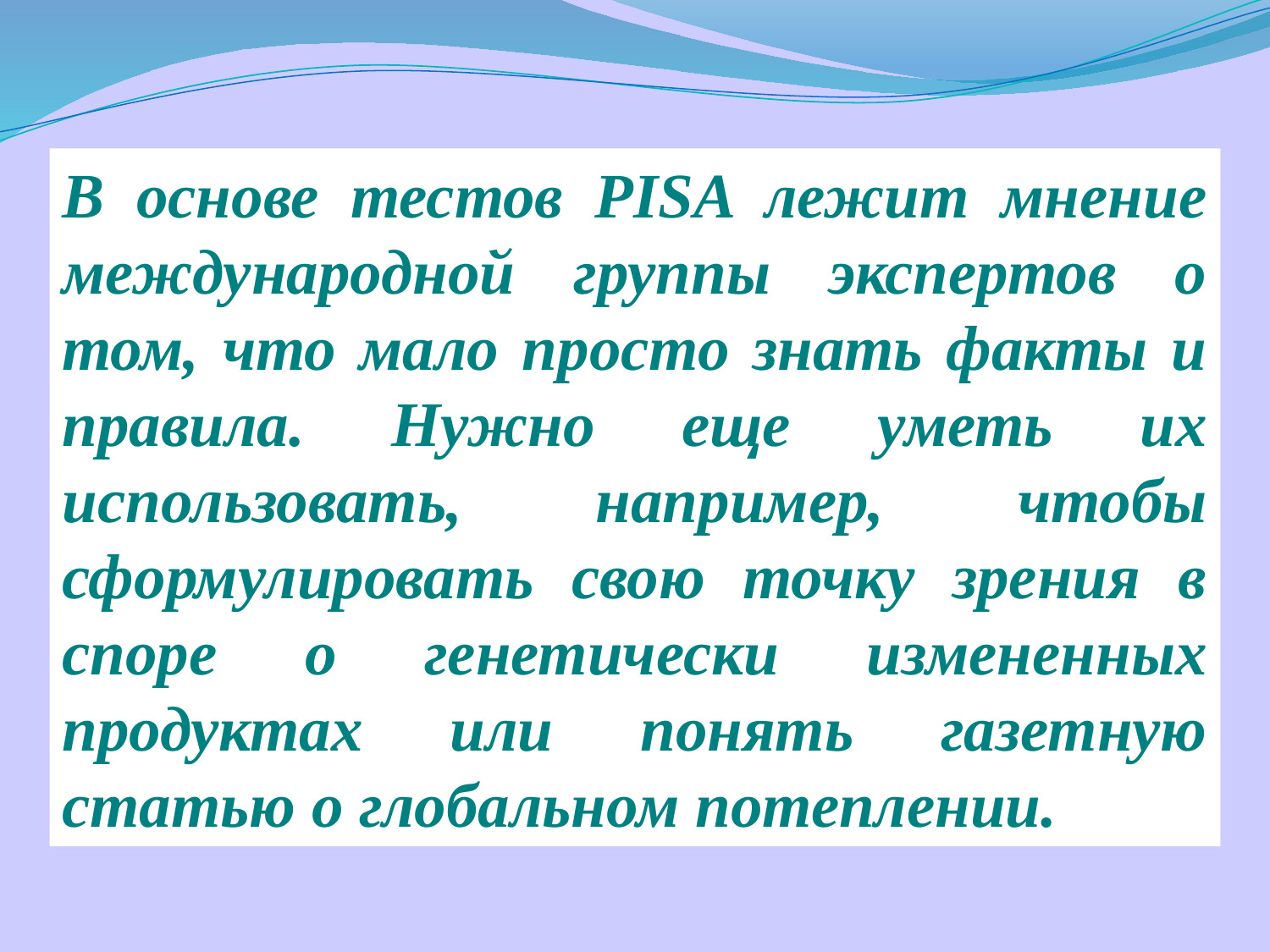

В основе тестов PISA лежит мнение международной группы экспертов о том, что мало просто знать факты и правила. Нужно еще уметь их использовать, например, чтобы сформулировать свою точку зрения в споре о генетически измененных продуктах или понять газетную статью о глобальном потеплении.